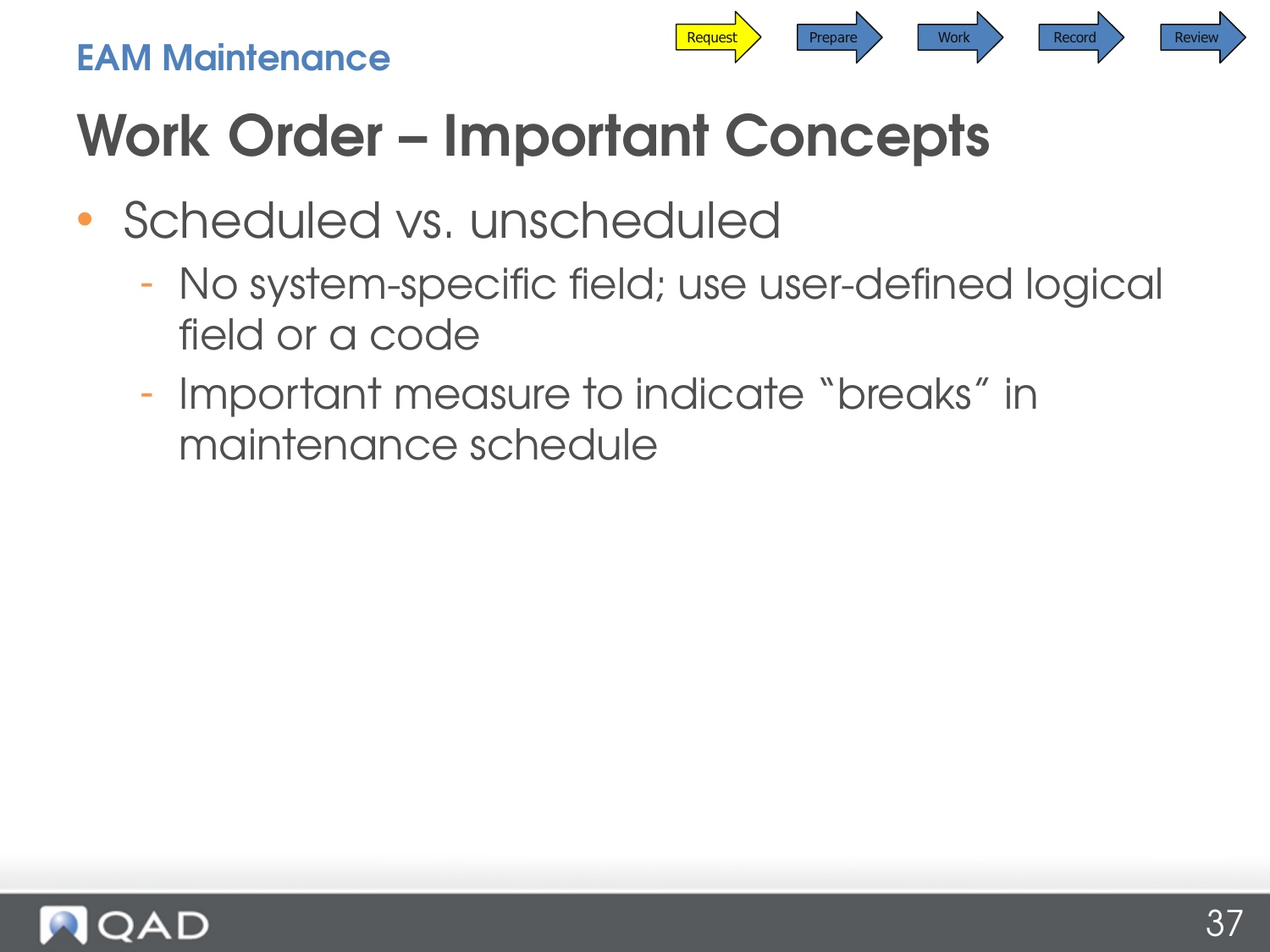

Request
Prepare
Work
Record
Review
EAM Maintenance
# Work Order – Important Concepts
Scheduled vs. unscheduled
No system-specific field; use user-defined logical field or a code
Important measure to indicate “breaks” in maintenance schedule
37